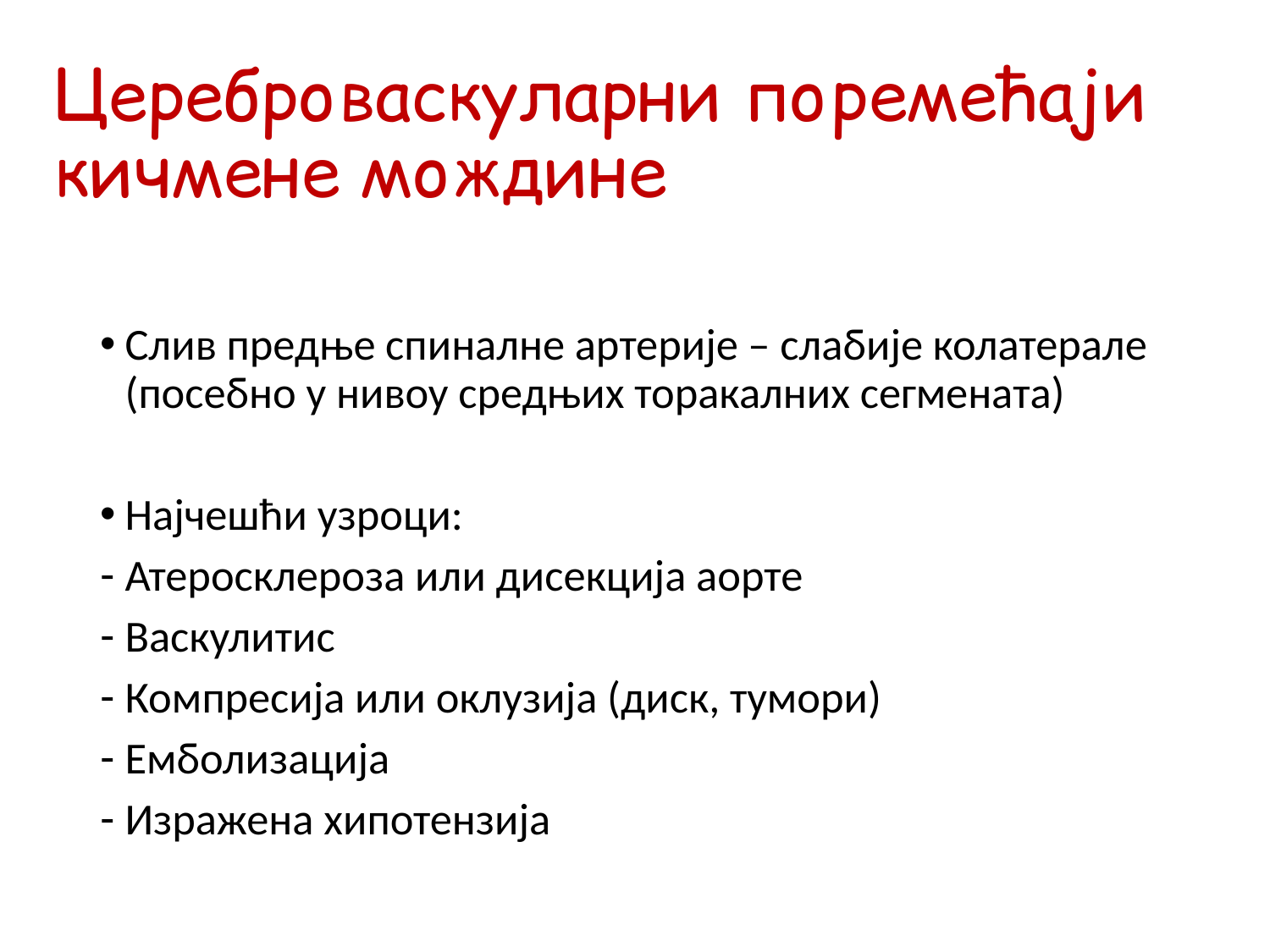

# Цереброваскуларни поремећаји кичмене мождине

Слив предње спиналне артерије – слабије колатерале (посебно у нивоу средњих торакалних сегмената)

Најчешћи узроци:
Атеросклероза или дисекција аорте
Васкулитис
Компресија или оклузија (диск, тумори)
Емболизација
Изражена хипотензија